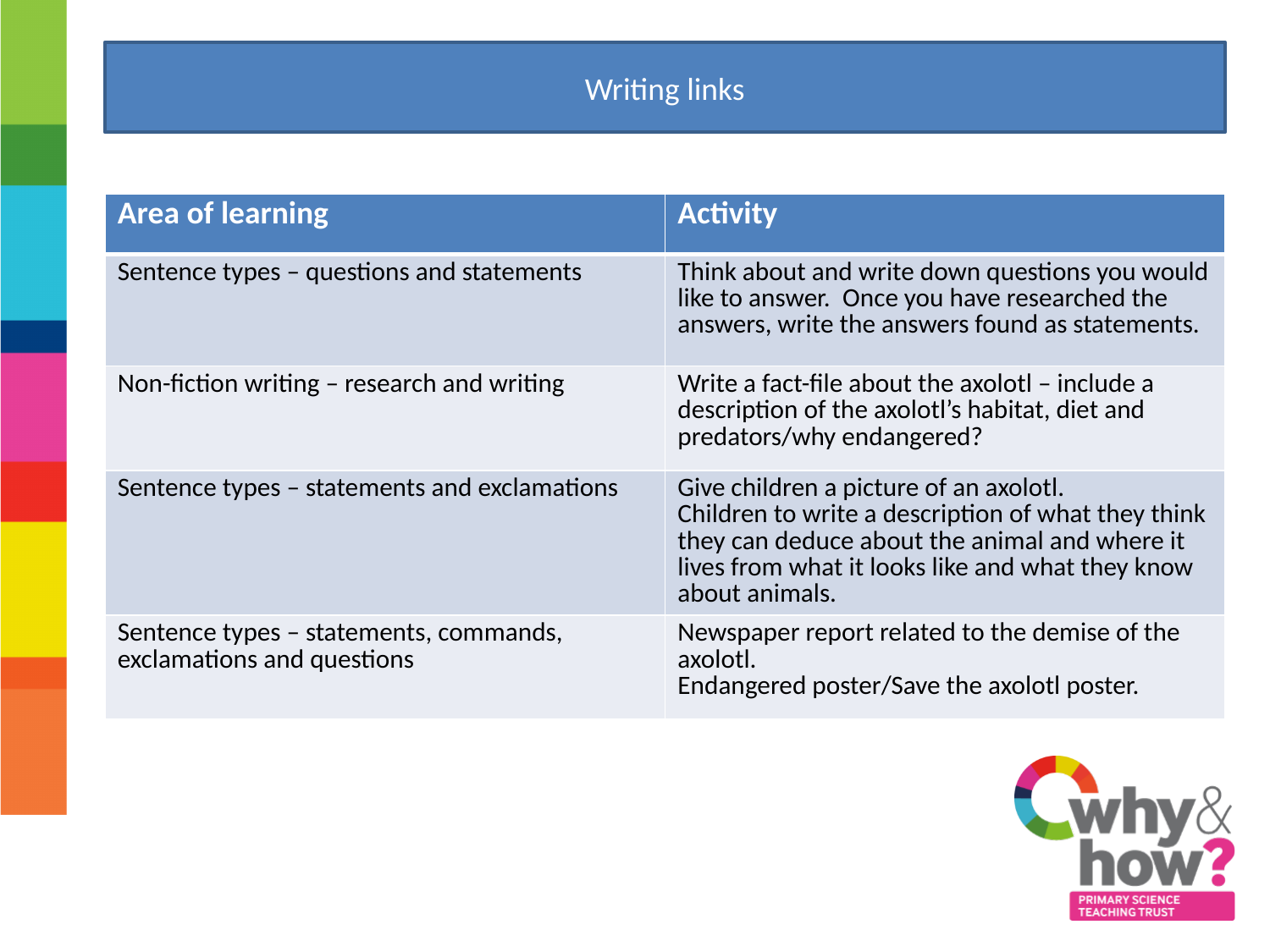

Writing links
| Area of learning | Activity |
| --- | --- |
| Sentence types – questions and statements | Think about and write down questions you would like to answer.  Once you have researched the answers, write the answers found as statements. |
| Non-fiction writing – research and writing | Write a fact-file about the axolotl – include a description of the axolotl’s habitat, diet and predators/why endangered? |
| Sentence types – statements and exclamations | Give children a picture of an axolotl. Children to write a description of what they think they can deduce about the animal and where it lives from what it looks like and what they know about animals. |
| Sentence types – statements, commands, exclamations and questions | Newspaper report related to the demise of the axolotl. Endangered poster/Save the axolotl poster. |